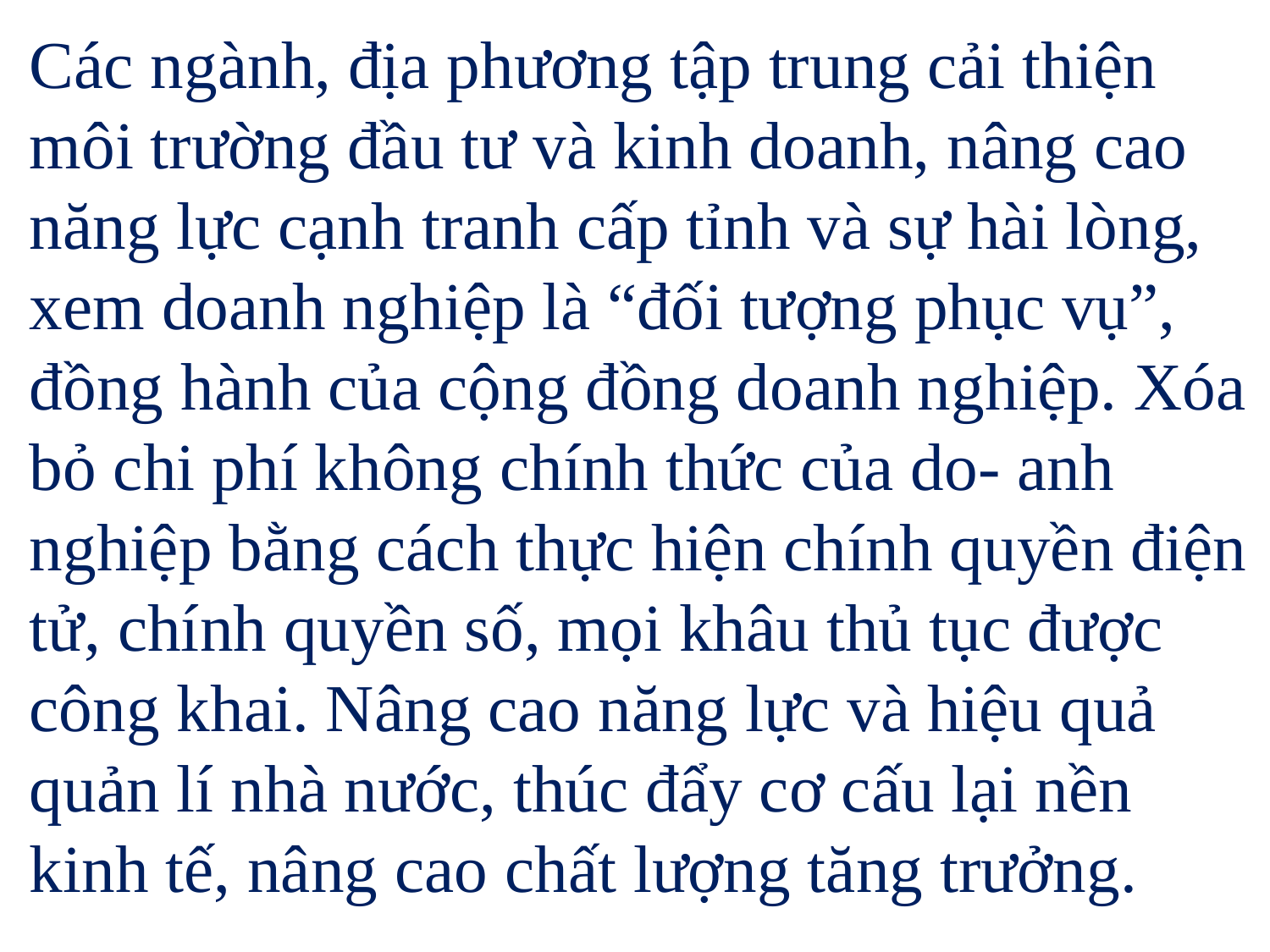

Các ngành, địa phương tập trung cải thiện môi trường đầu tư và kinh doanh, nâng cao năng lực cạnh tranh cấp tỉnh và sự hài lòng, xem doanh nghiệp là “đối tượng phục vụ”, đồng hành của cộng đồng doanh nghiệp. Xóa bỏ chi phí không chính thức của do- anh nghiệp bằng cách thực hiện chính quyền điện tử, chính quyền số, mọi khâu thủ tục được công khai. Nâng cao năng lực và hiệu quả quản lí nhà nước, thúc đẩy cơ cấu lại nền kinh tế, nâng cao chất lượng tăng trưởng.